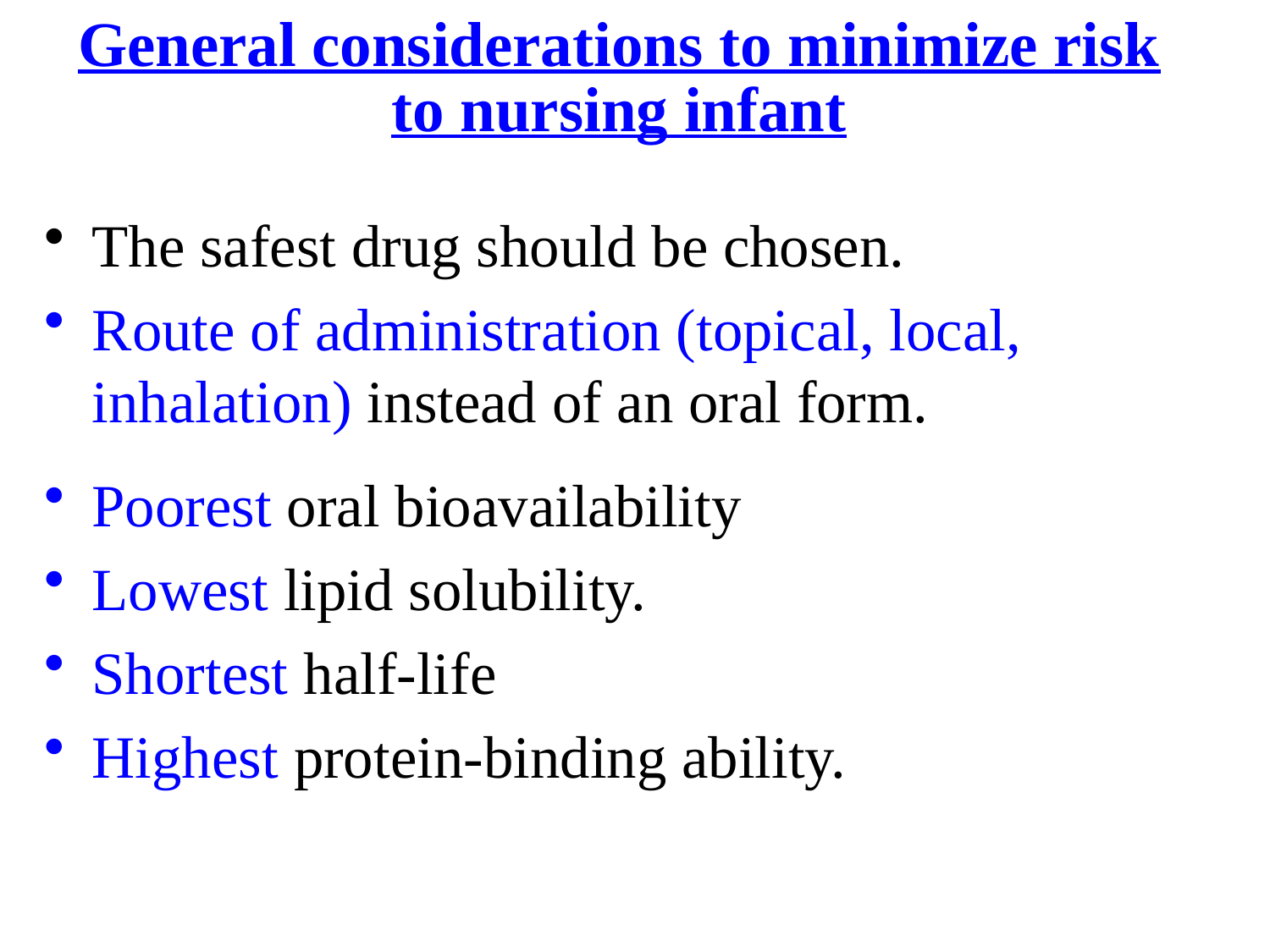

General considerations to minimize risk to nursing infant
The safest drug should be chosen.
Route of administration (topical, local, inhalation) instead of an oral form.

Poorest oral bioavailability
Lowest lipid solubility.
Shortest half-life
Highest protein-binding ability.